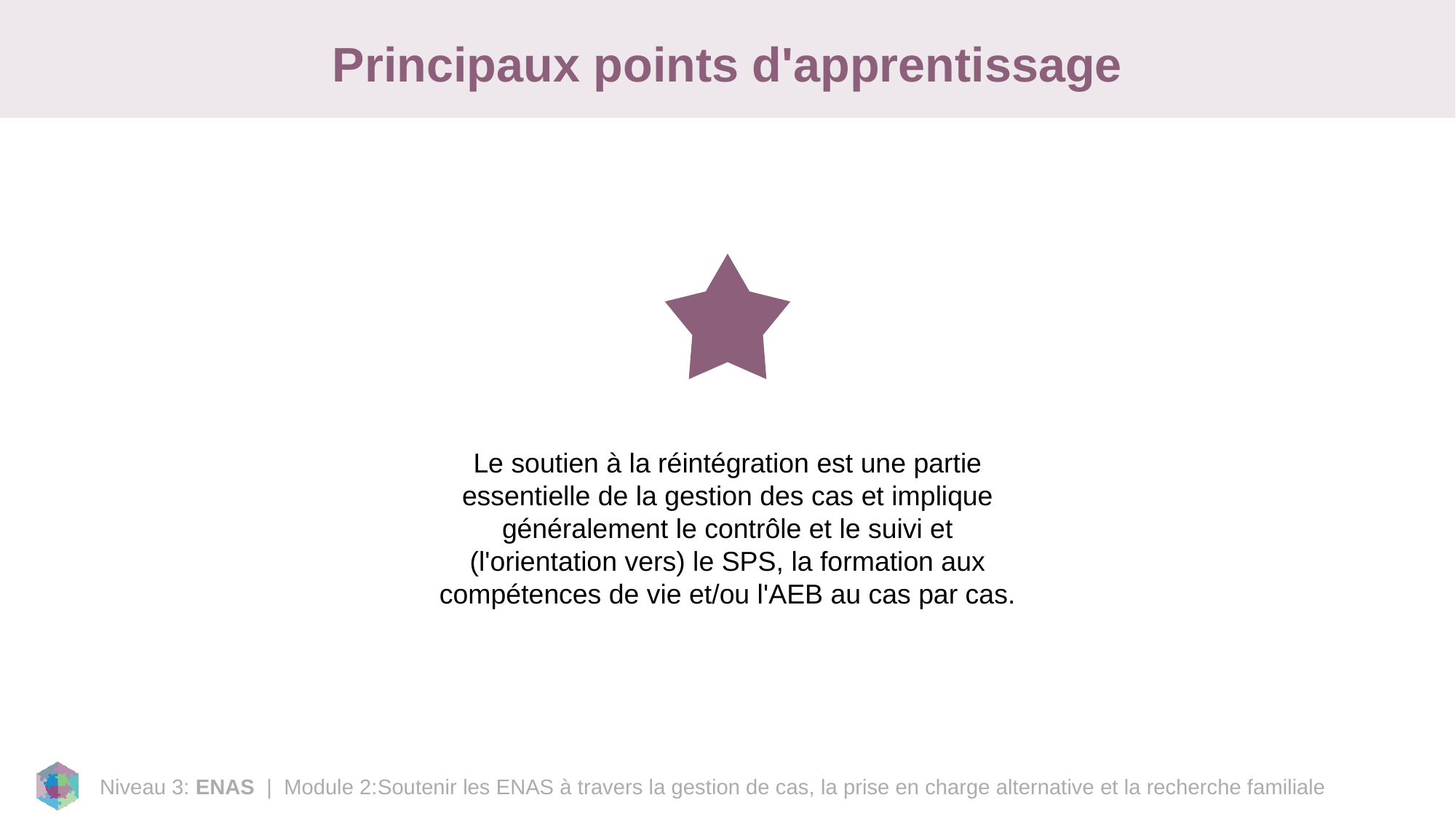

# Principaux points d'apprentissage

Le soutien à la réintégration est une partie essentielle de la gestion des cas et implique généralement le contrôle et le suivi et (l'orientation vers) le SPS, la formation aux compétences de vie et/ou l'AEB au cas par cas.